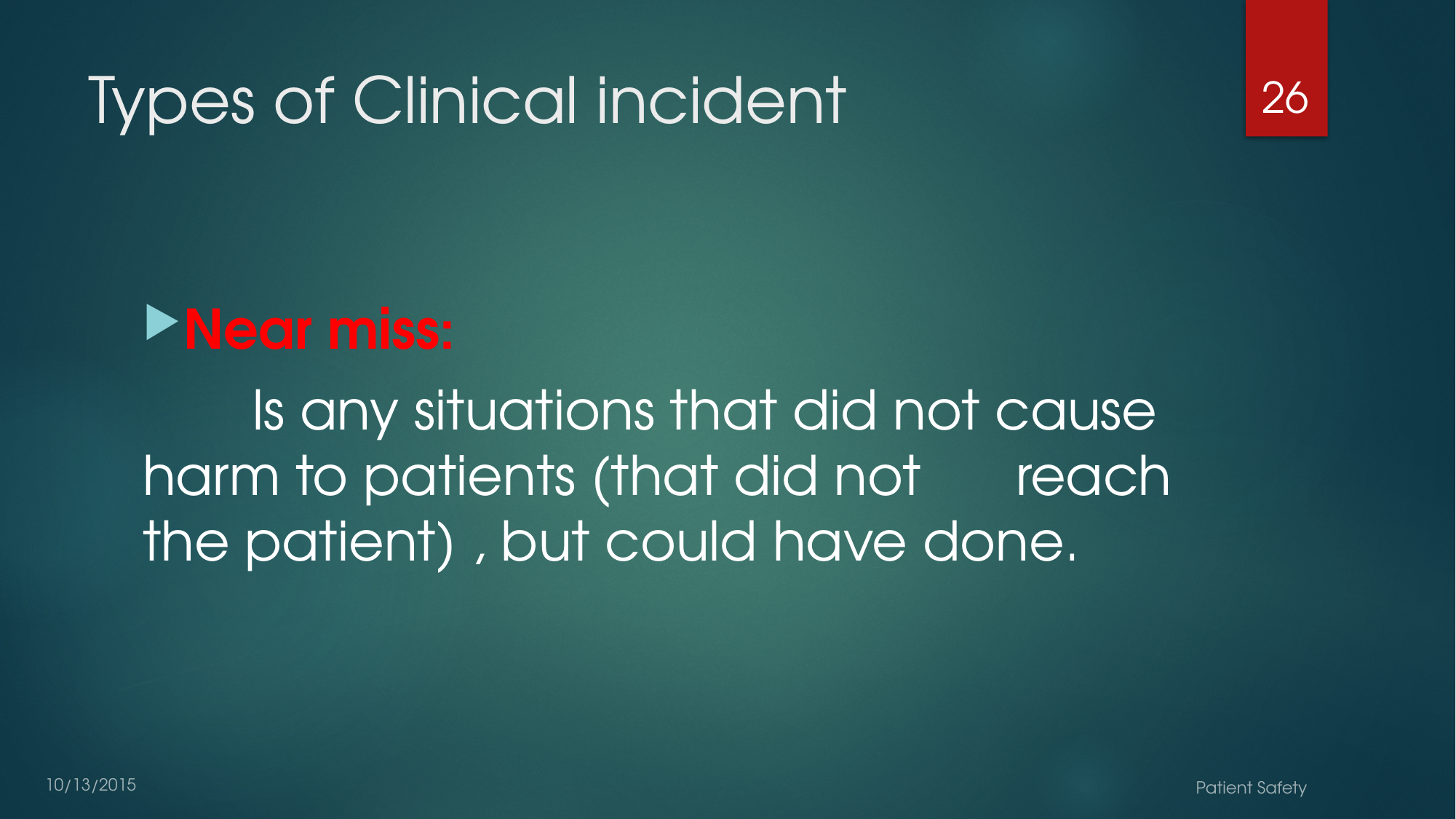

26
# Types of Clinical incident

Near miss:
	Is any situations that did not cause harm to patients (that did not 	reach the patient) , but could have done.

10/13/2015
Patient Safety